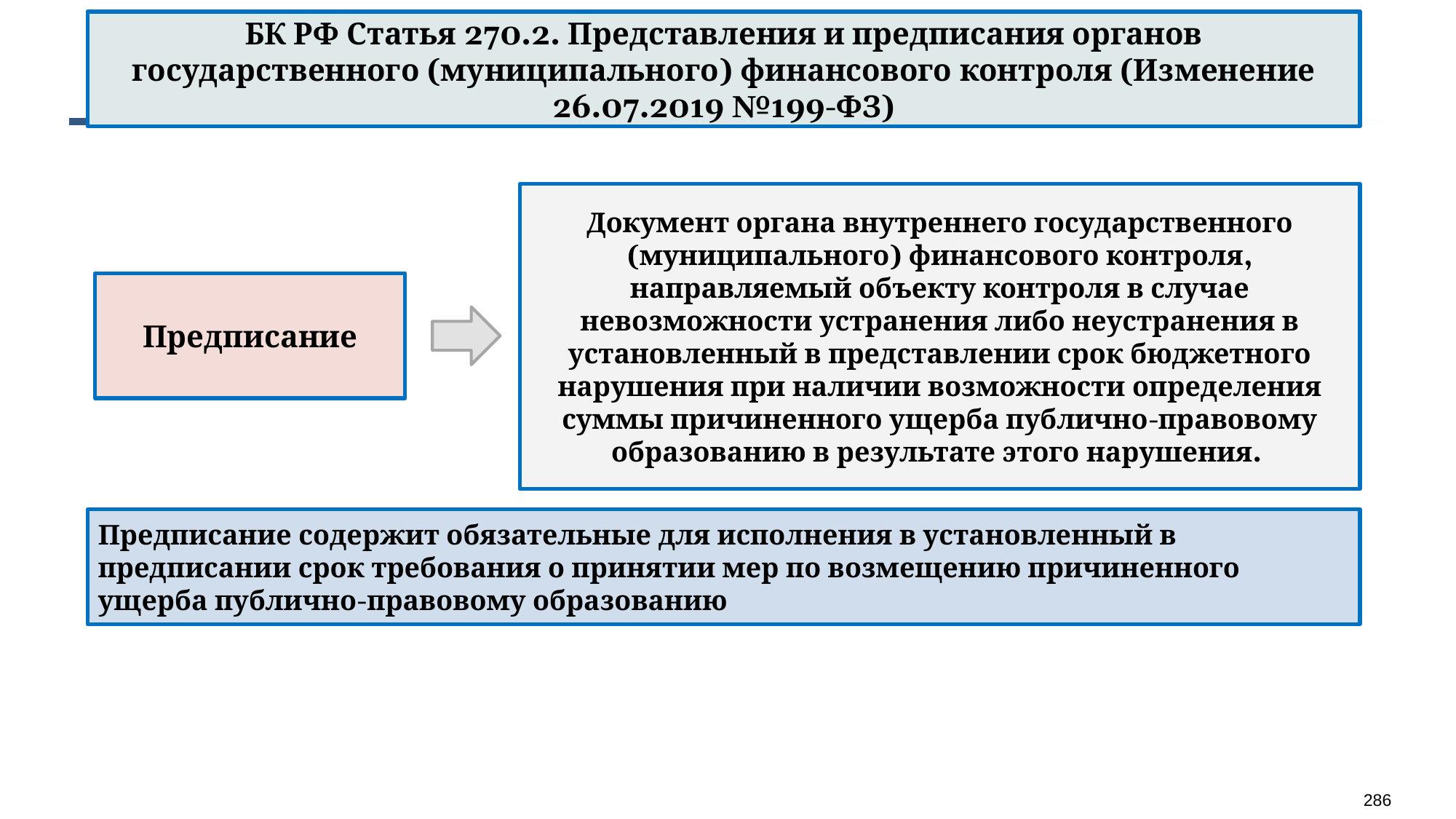

БК РФ Статья 270.2. Представления и предписания органов государственного (муниципального) финансового контроля (Изменение 26.07.2019 №199-ФЗ)
Документ органа внутреннего государственного (муниципального) финансового контроля, направляемый объекту контроля в случае невозможности устранения либо неустранения в установленный в представлении срок бюджетного нарушения при наличии возможности определения суммы причиненного ущерба публично-правовому образованию в результате этого нарушения.
Предписание

Предписание содержит обязательные для исполнения в установленный в предписании срок требования о принятии мер по возмещению причиненного ущерба публично-правовому образованию